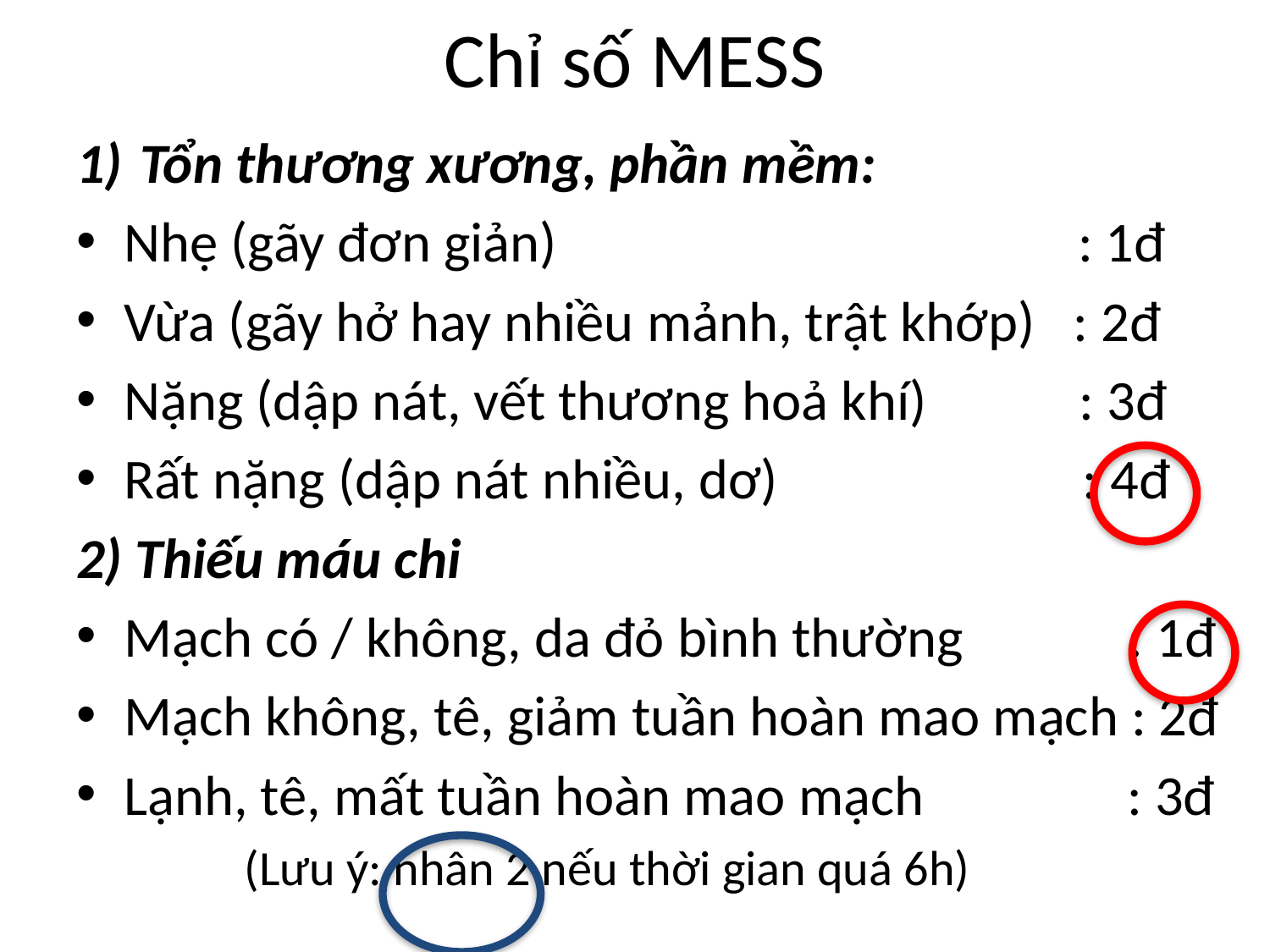

# Chỉ số MESS
Tổn thương xương, phần mềm:
Nhẹ (gãy đơn giản)                                         : 1đ
Vừa (gãy hở hay nhiều mảnh, trật khớp)   : 2đ
Nặng (dập nát, vết thương hoả khí)            : 3đ
Rất nặng (dập nát nhiều, dơ)                        : 4đ
2) Thiếu máu chi
Mạch có / không, da đỏ bình thường             : 1đ
Mạch không, tê, giảm tuần hoàn mao mạch : 2đ
Lạnh, tê, mất tuần hoàn mao mạch                : 3đ
               (Lưu ý: nhân 2 nếu thời gian quá 6h)